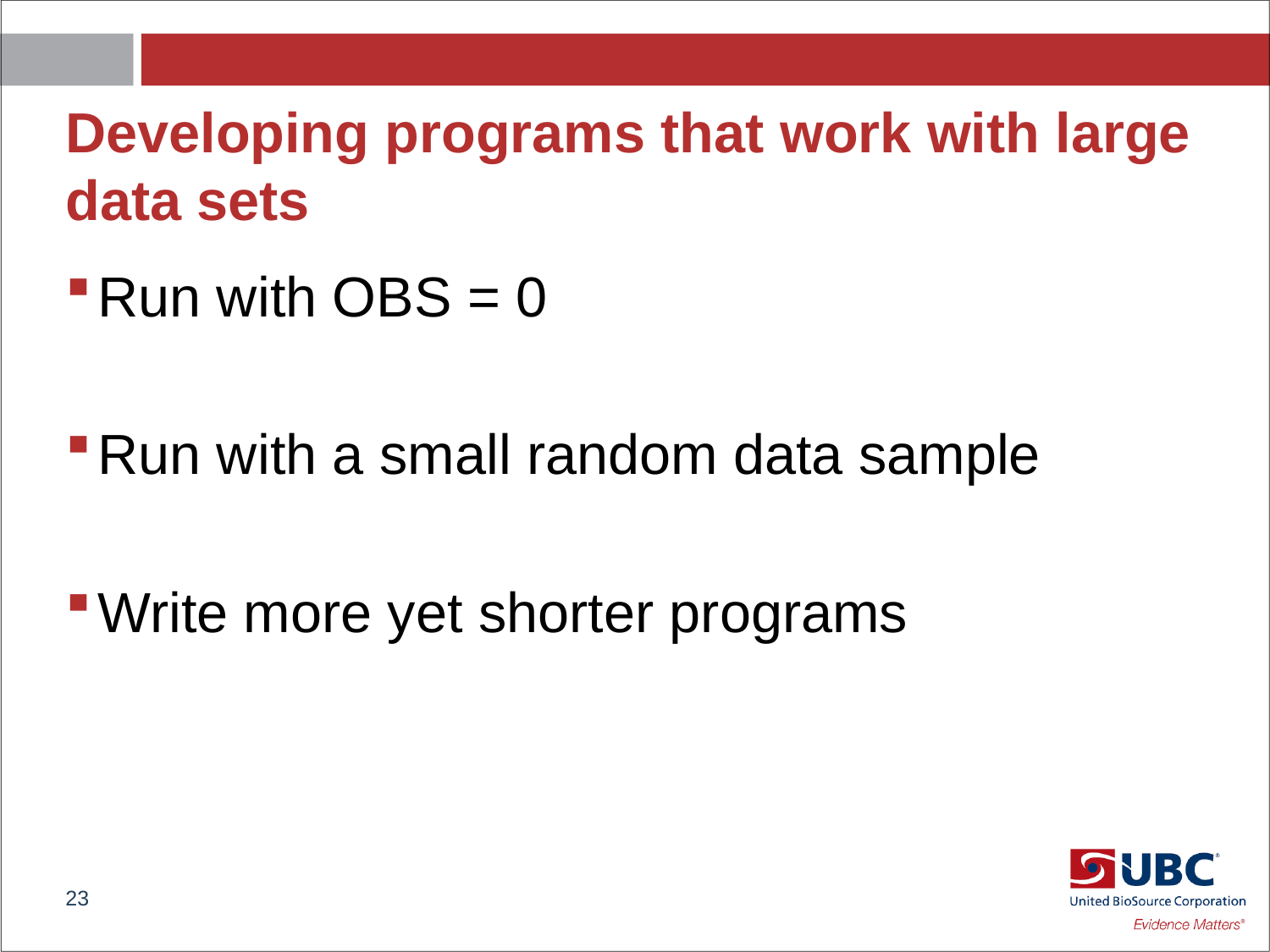

# Developing programs that work with large data sets
Run with OBS = 0

Run with a small random data sample

Write more yet shorter programs
23